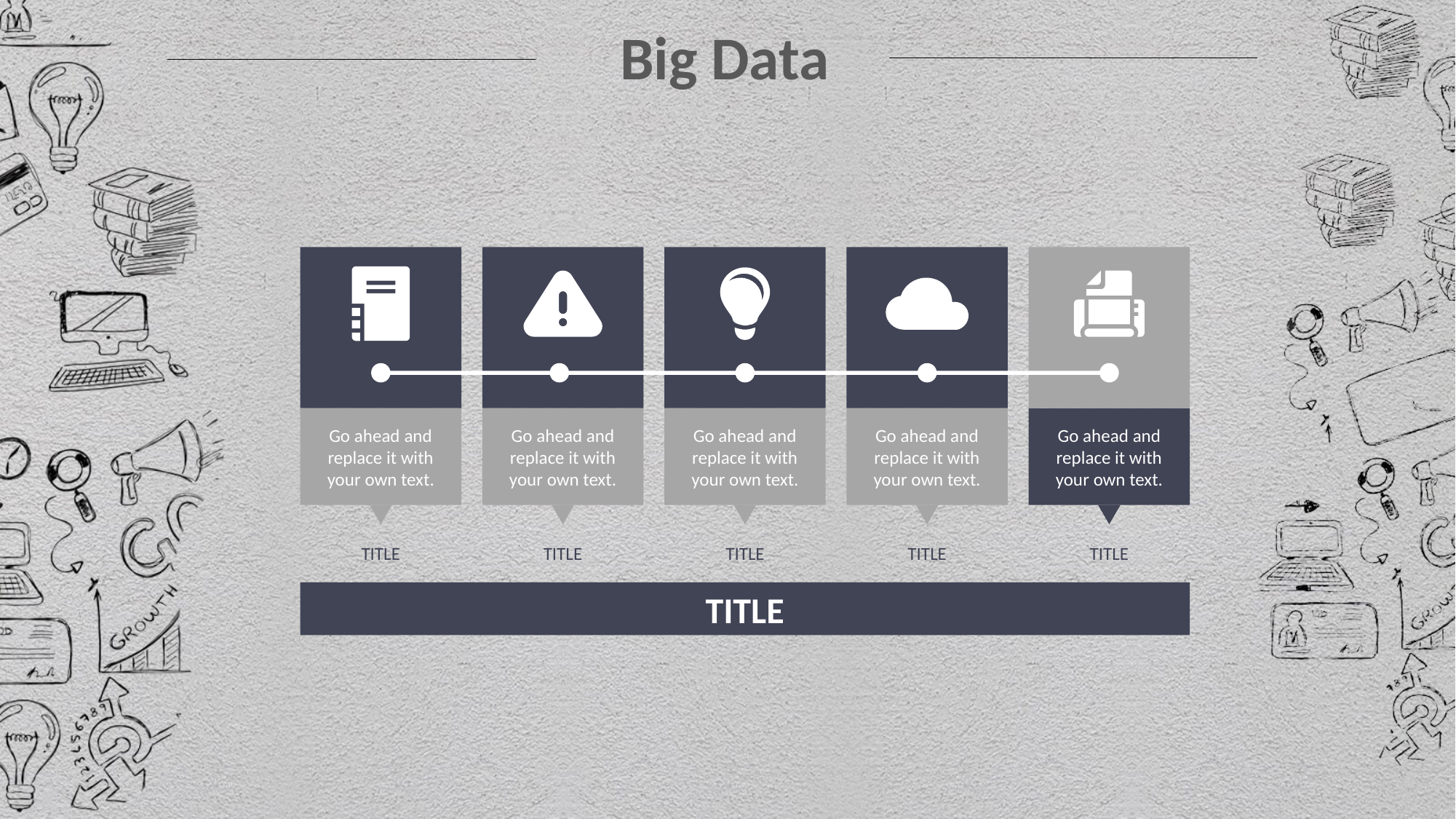

Go ahead and replace it with your own text.
Go ahead and replace it with your own text.
Go ahead and replace it with your own text.
Go ahead and replace it with your own text.
Go ahead and replace it with your own text.

TITLE
TITLE
TITLE
TITLE
TITLE
TITLE